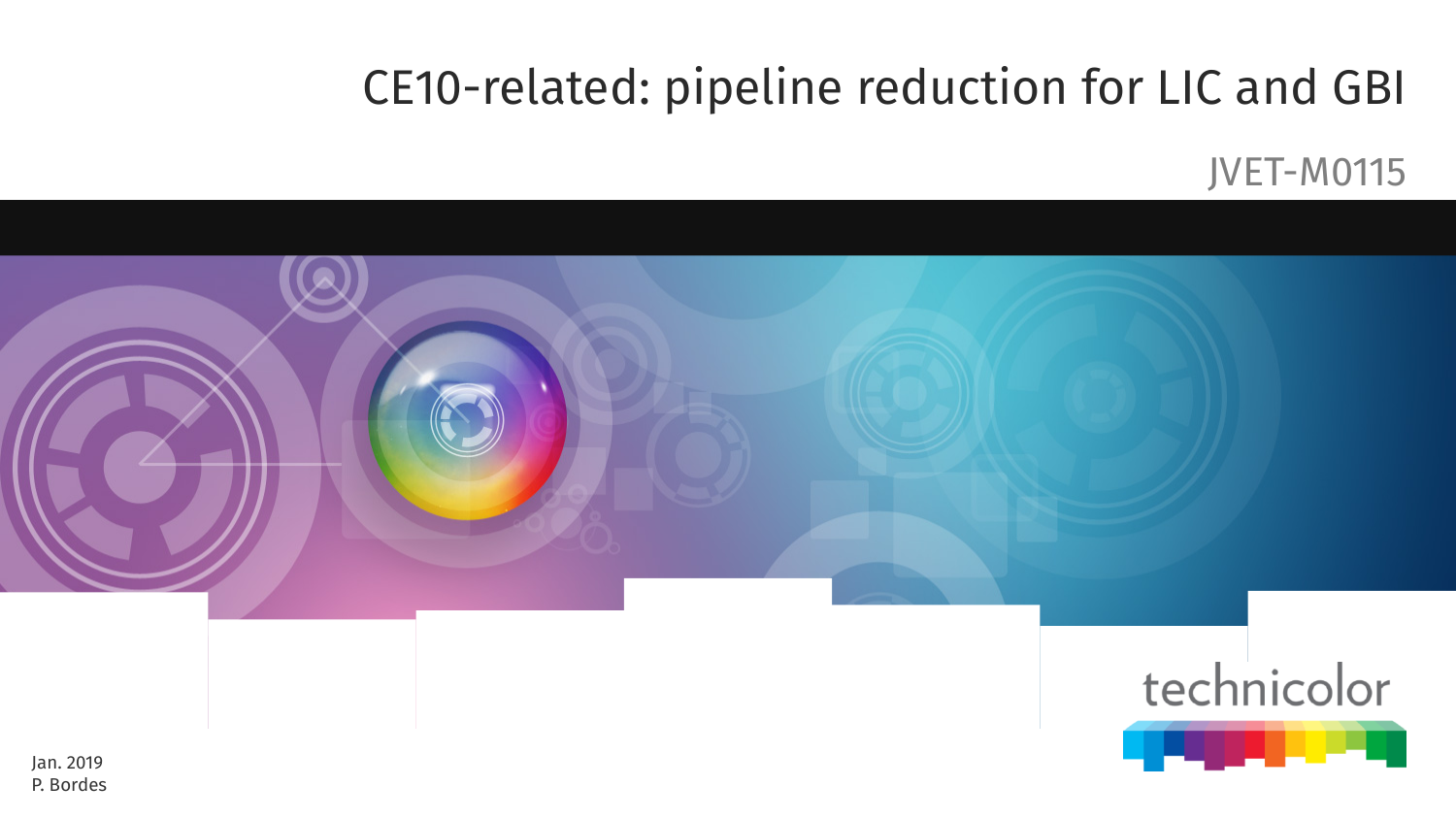

# CE10-related: pipeline reduction for LIC and GBI
JVET-M0115
Jan. 2019
P. Bordes